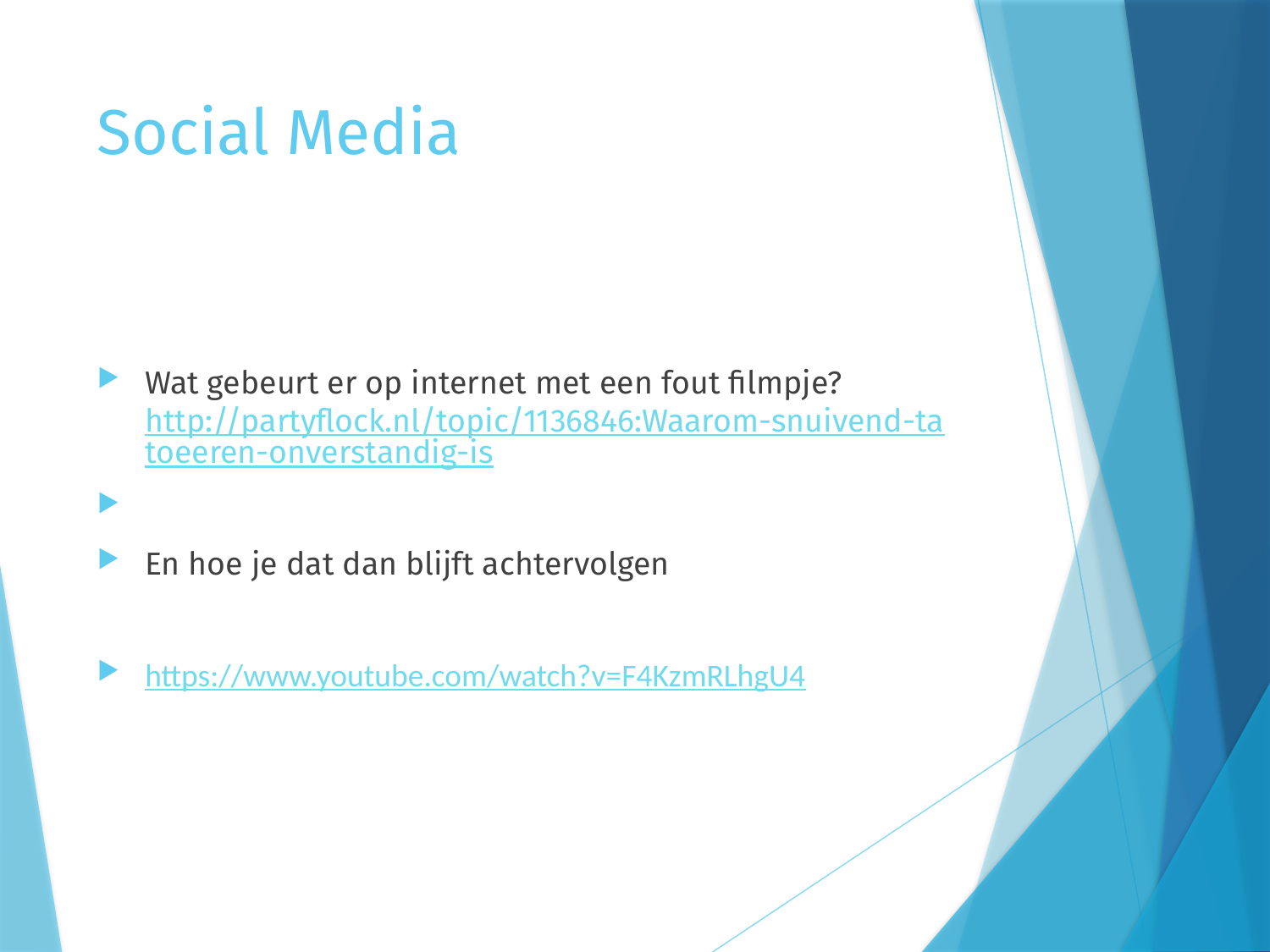

# Social Media

Wat gebeurt er op internet met een fout filmpje? http://partyflock.nl/topic/1136846:Waarom-snuivend-tatoeeren-onverstandig-is

En hoe je dat dan blijft achtervolgen

https://www.youtube.com/watch?v=F4KzmRLhgU4